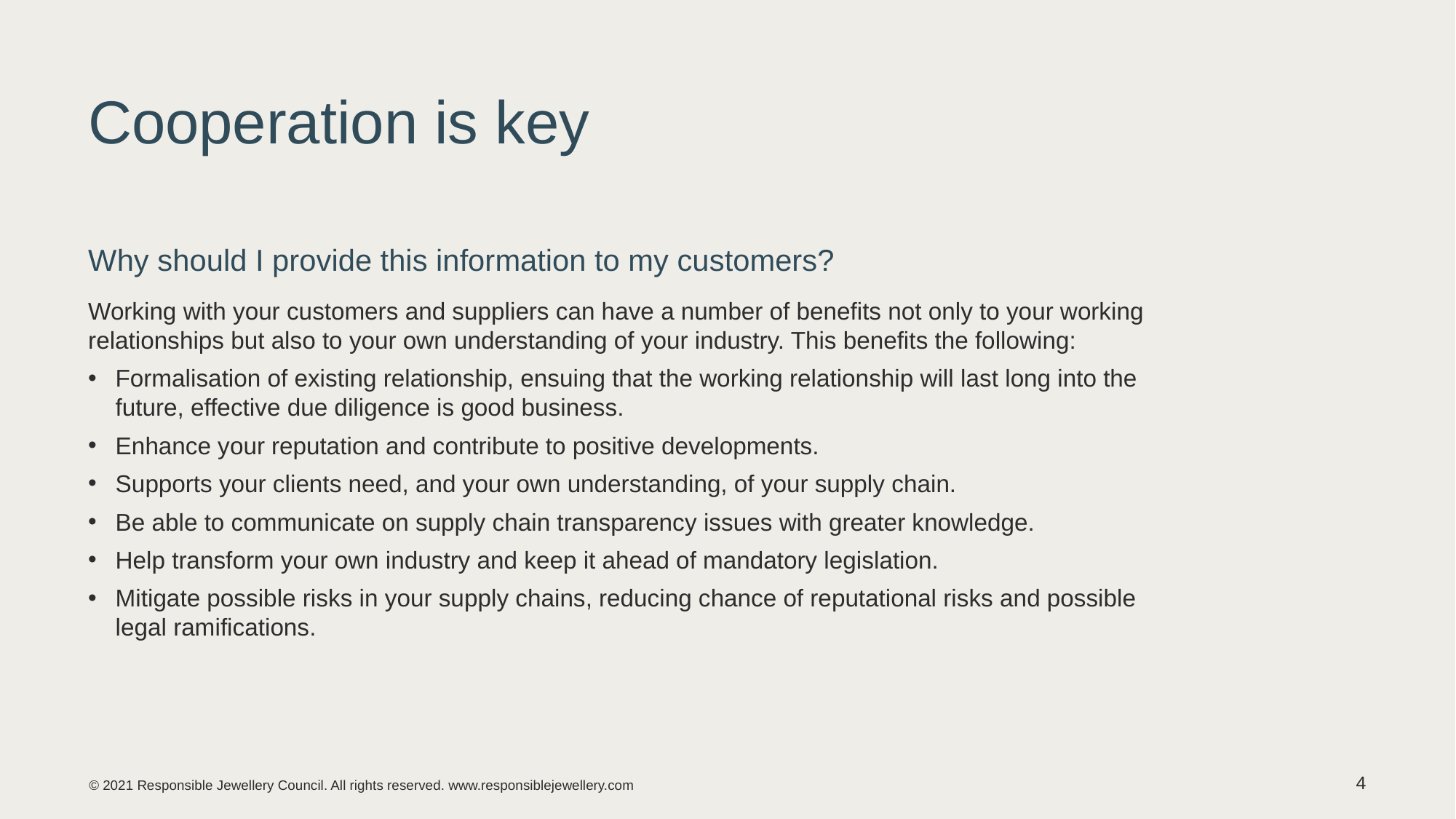

# Cooperation is key
Why should I provide this information to my customers?
Working with your customers and suppliers can have a number of benefits not only to your working relationships but also to your own understanding of your industry. This benefits the following:
Formalisation of existing relationship, ensuing that the working relationship will last long into the future, effective due diligence is good business.
Enhance your reputation and contribute to positive developments.
Supports your clients need, and your own understanding, of your supply chain.
Be able to communicate on supply chain transparency issues with greater knowledge.
Help transform your own industry and keep it ahead of mandatory legislation.
Mitigate possible risks in your supply chains, reducing chance of reputational risks and possible legal ramifications.

4